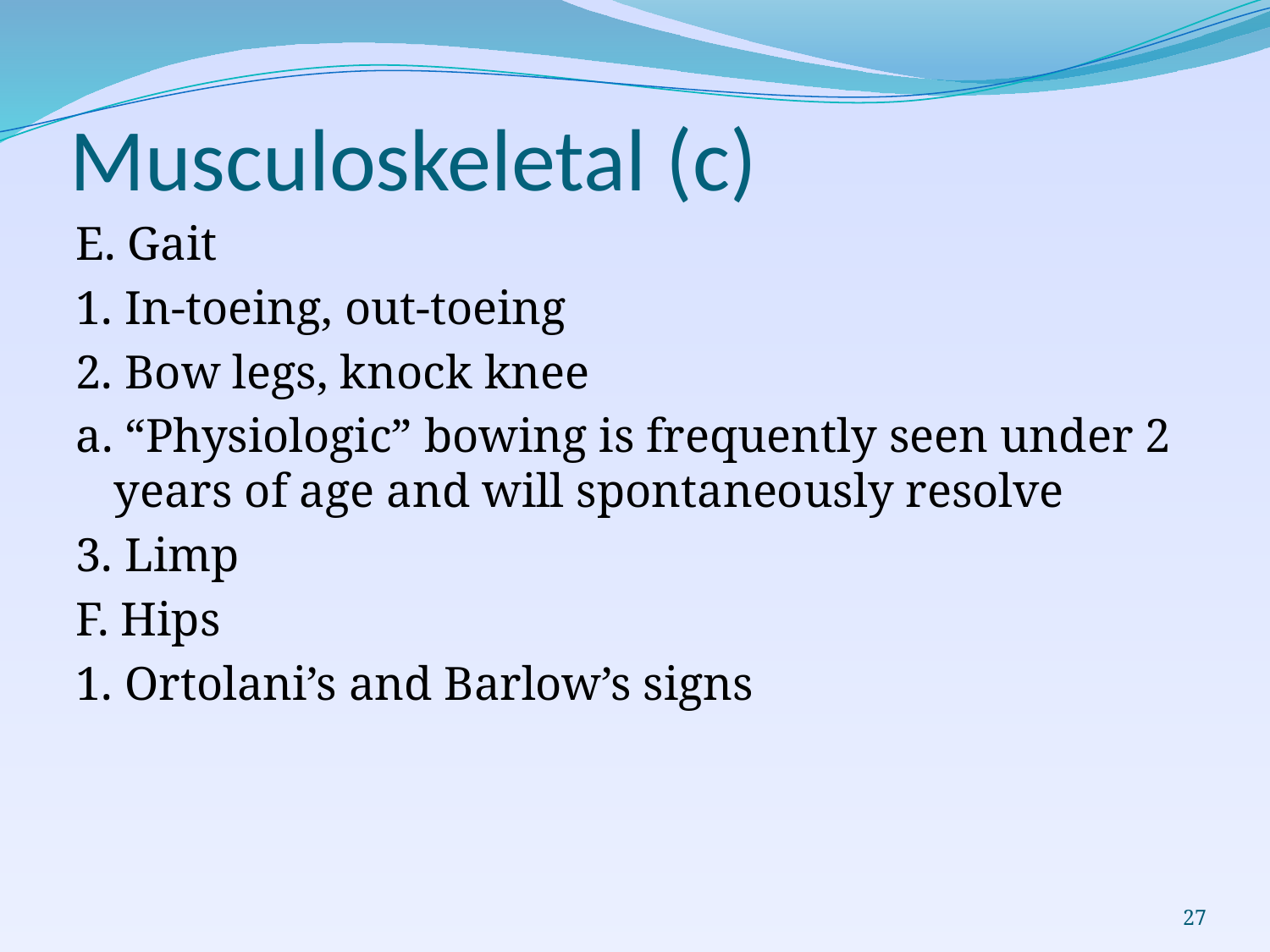

# Musculoskeletal (c)
E. Gait
1. In-toeing, out-toeing
2. Bow legs, knock knee
a. “Physiologic” bowing is frequently seen under 2 years of age and will spontaneously resolve
3. Limp
F. Hips
1. Ortolani’s and Barlow’s signs
27